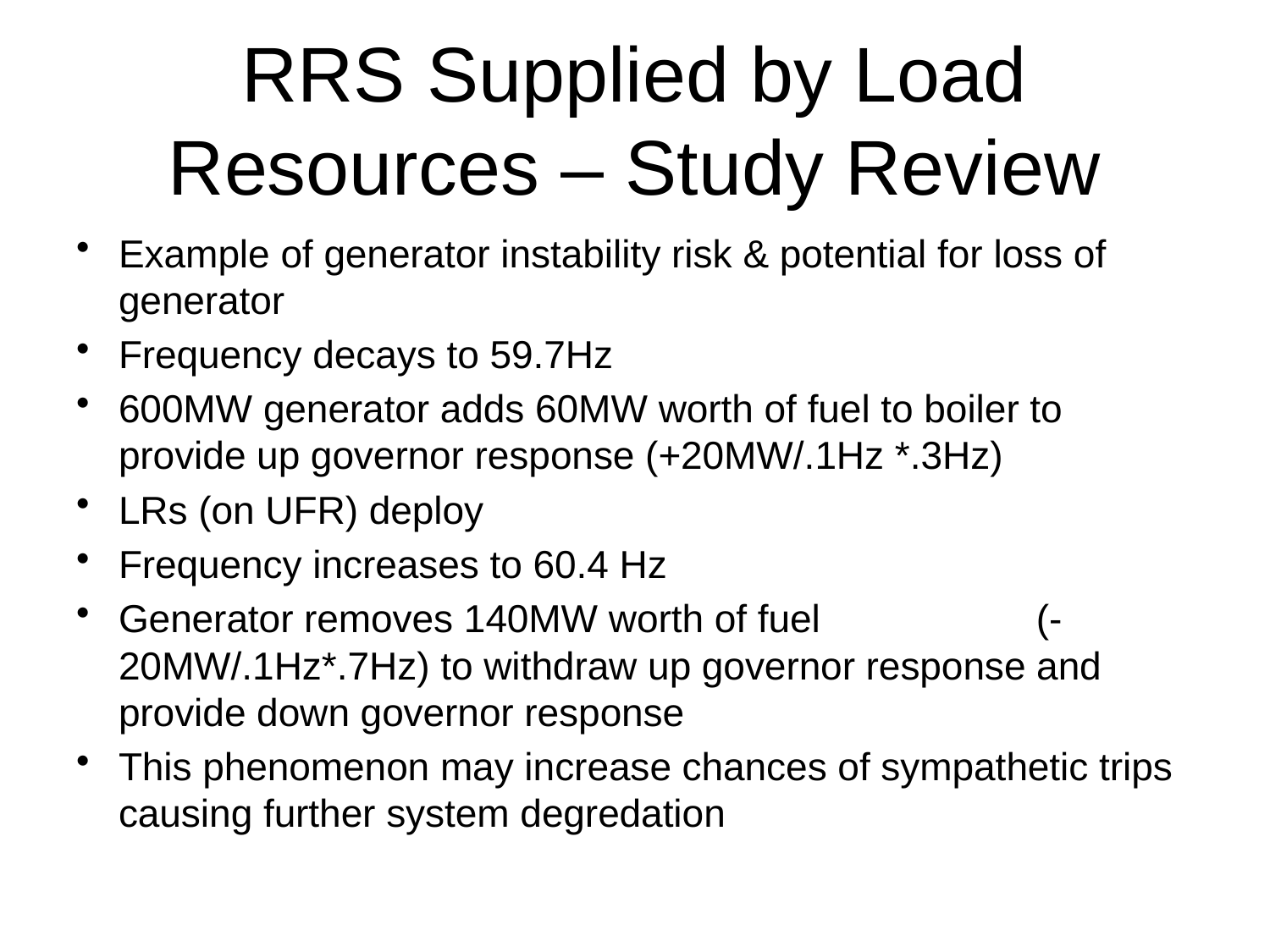

# RRS Supplied by Load Resources – Study Review
Example of generator instability risk & potential for loss of generator
Frequency decays to 59.7Hz
600MW generator adds 60MW worth of fuel to boiler to provide up governor response (+20MW/.1Hz *.3Hz)
LRs (on UFR) deploy
Frequency increases to 60.4 Hz
Generator removes 140MW worth of fuel                    (-20MW/.1Hz*.7Hz) to withdraw up governor response and provide down governor response
This phenomenon may increase chances of sympathetic trips causing further system degredation